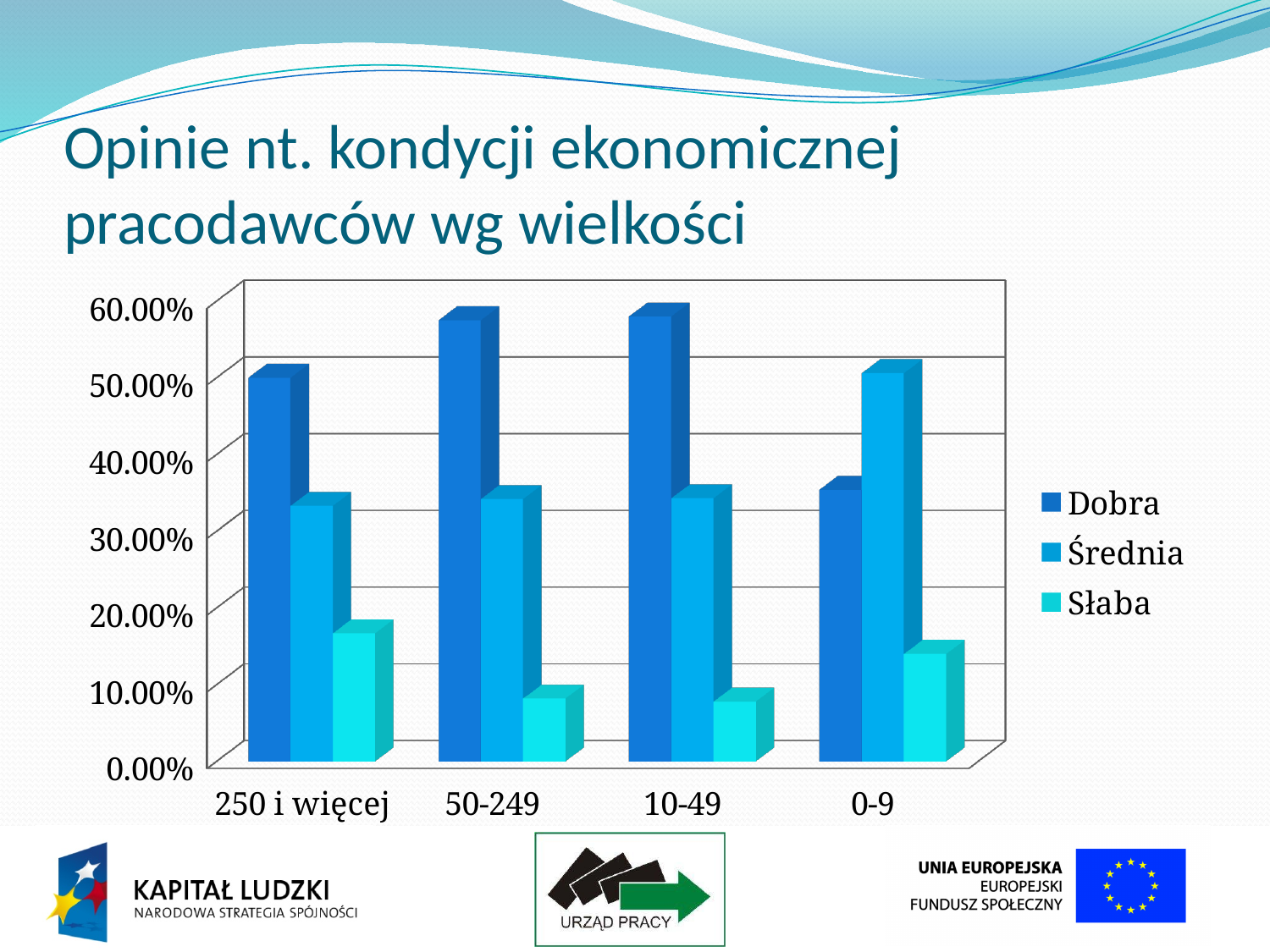

# Opinie nt. kondycji ekonomicznej pracodawców wg wielkości

[unsupported chart]